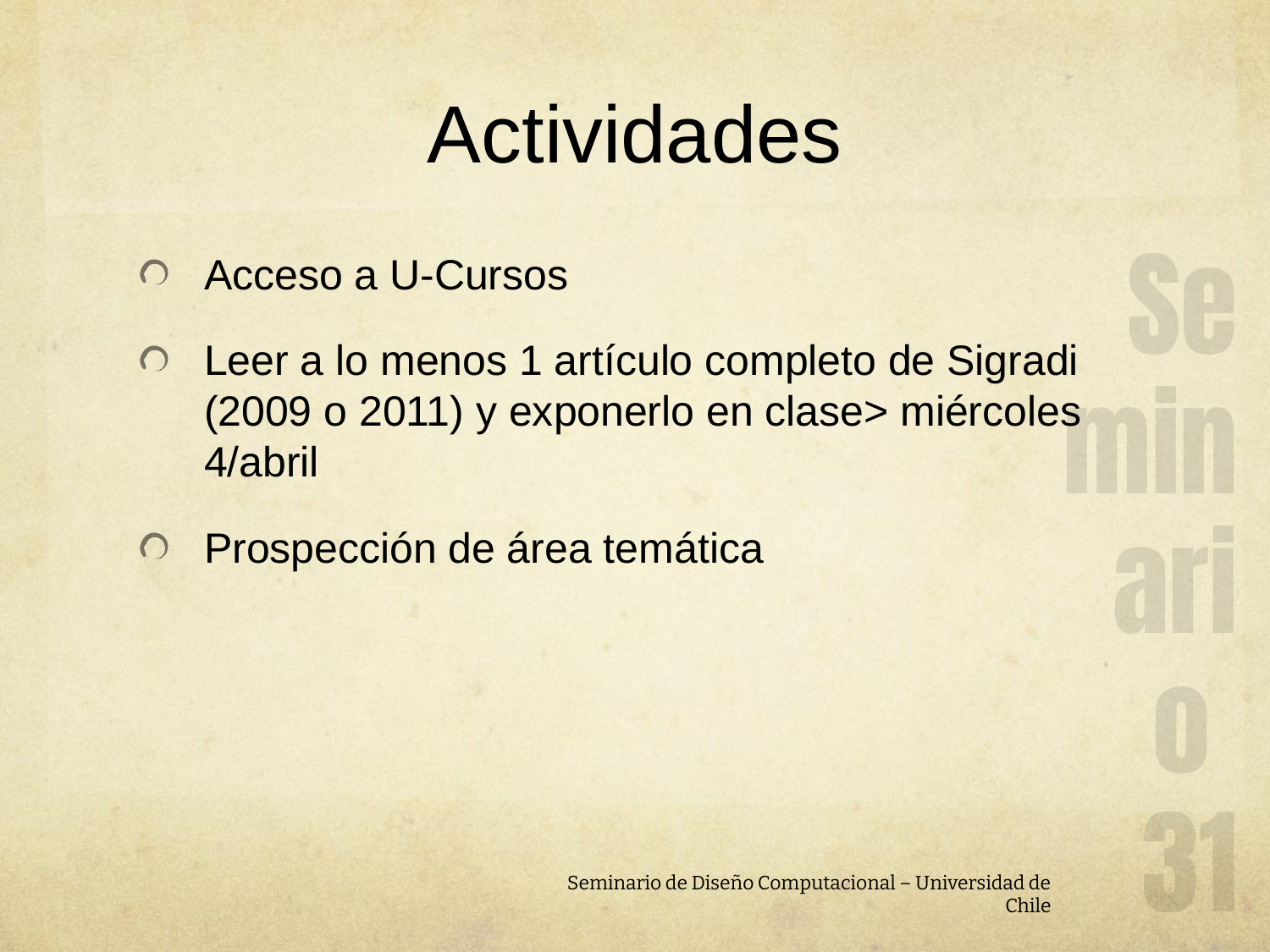

# Actividades
 Seminario 31
Acceso a U-Cursos
Leer a lo menos 1 artículo completo de Sigradi (2009 o 2011) y exponerlo en clase> miércoles 4/abril
Prospección de área temática
Seminario de Diseño Computacional – Universidad de Chile